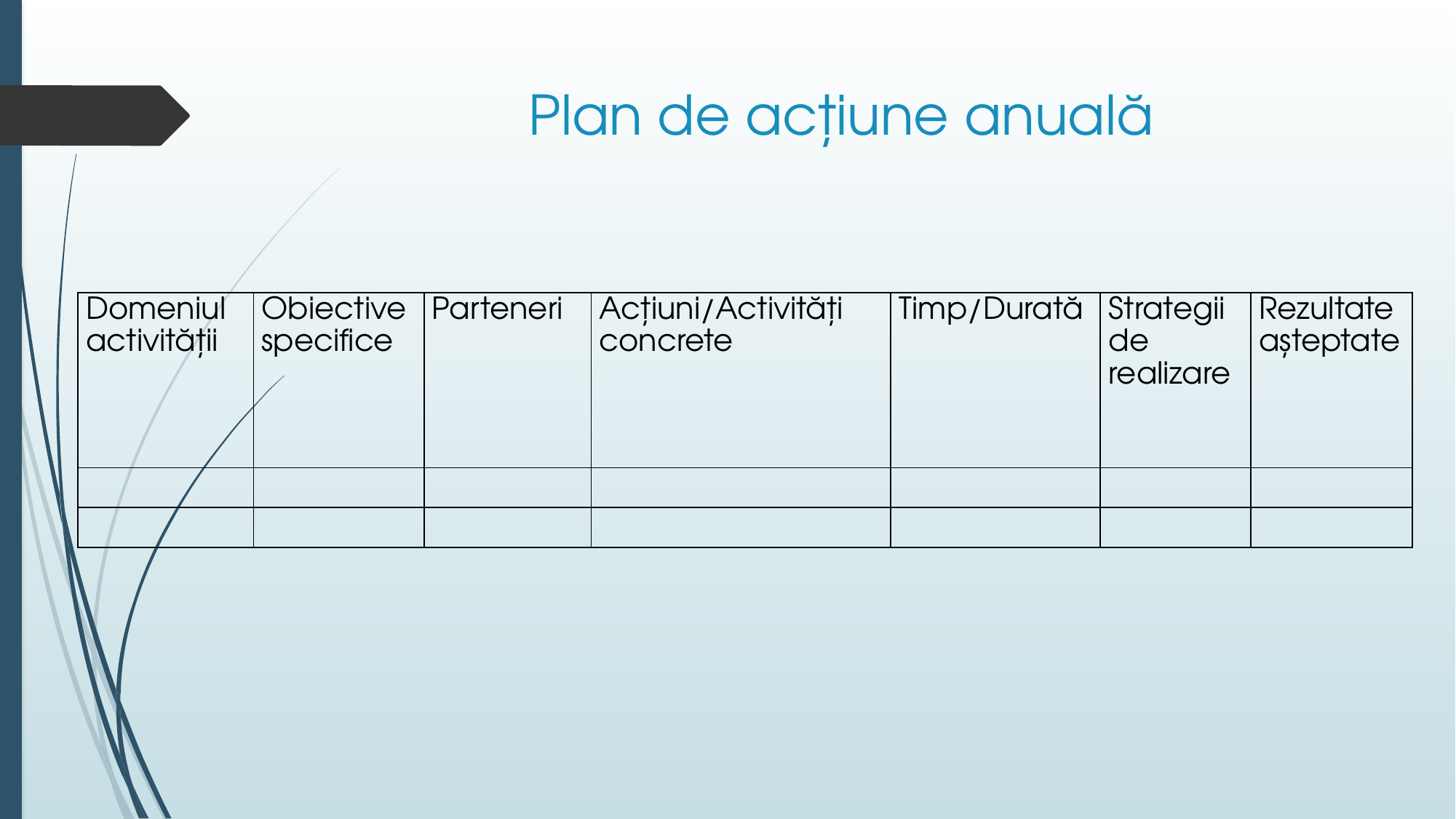

# Plan de acțiune anuală
| Domeniul activității | Obiective specifice | Parteneri | Acțiuni/Activități concrete | Timp/Durată | Strategii de realizare | Rezultate așteptate |
| --- | --- | --- | --- | --- | --- | --- |
|  |  |  |  |  |  |  |
|  |  |  |  |  |  |  |